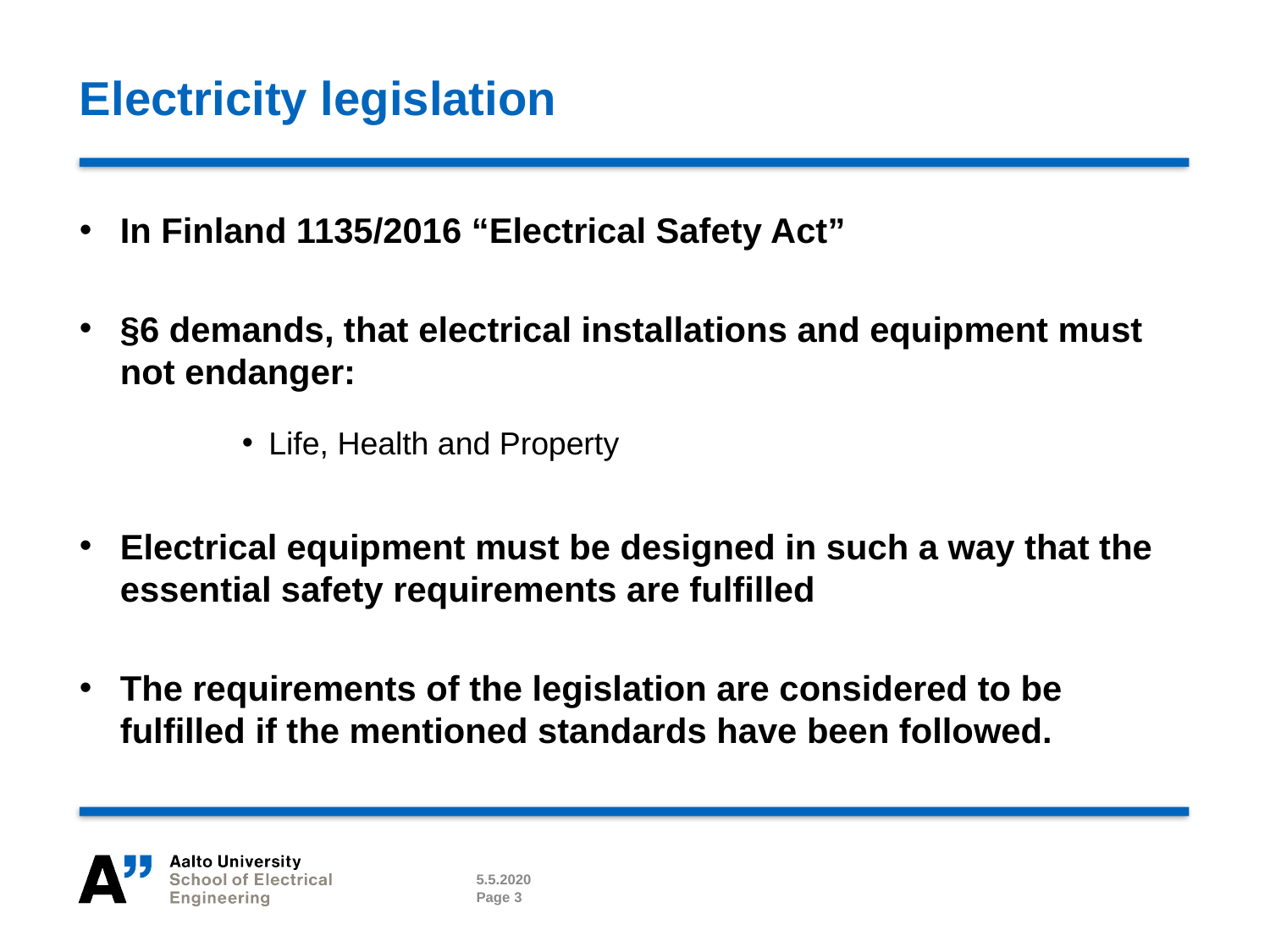

# Electricity legislation
In Finland 1135/2016 “Electrical Safety Act”

§6 demands, that electrical installations and equipment must not endanger:
Life, Health and Property

Electrical equipment must be designed in such a way that the essential safety requirements are fulfilled

The requirements of the legislation are considered to be fulfilled if the mentioned standards have been followed.

5.5.2020
Page 3